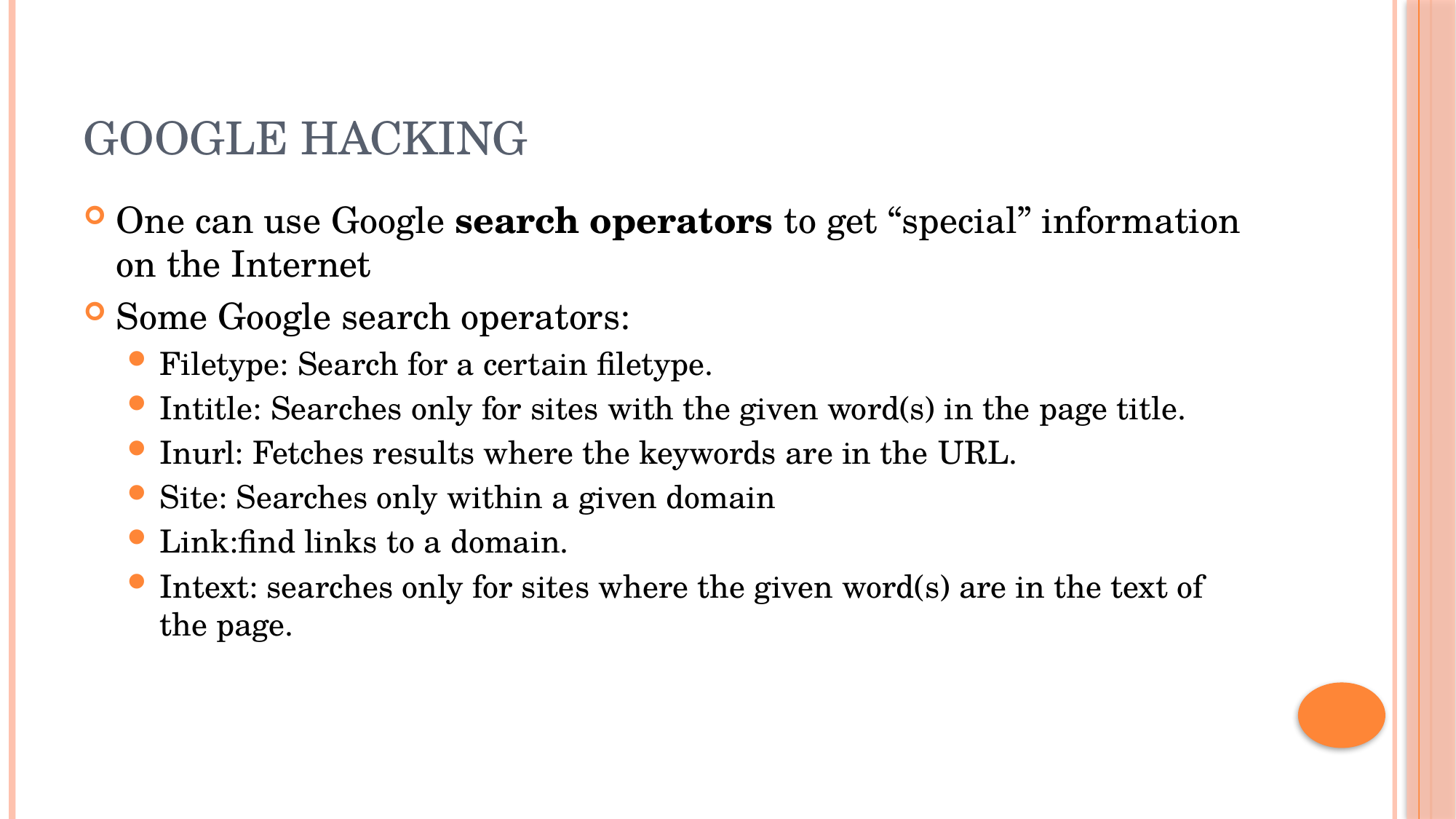

# Google Hacking
One can use Google search operators to get “special” information on the Internet
Some Google search operators:
Filetype: Search for a certain filetype.
Intitle: Searches only for sites with the given word(s) in the page title.
Inurl: Fetches results where the keywords are in the URL.
Site: Searches only within a given domain
Link:find links to a domain.
Intext: searches only for sites where the given word(s) are in the text of the page.